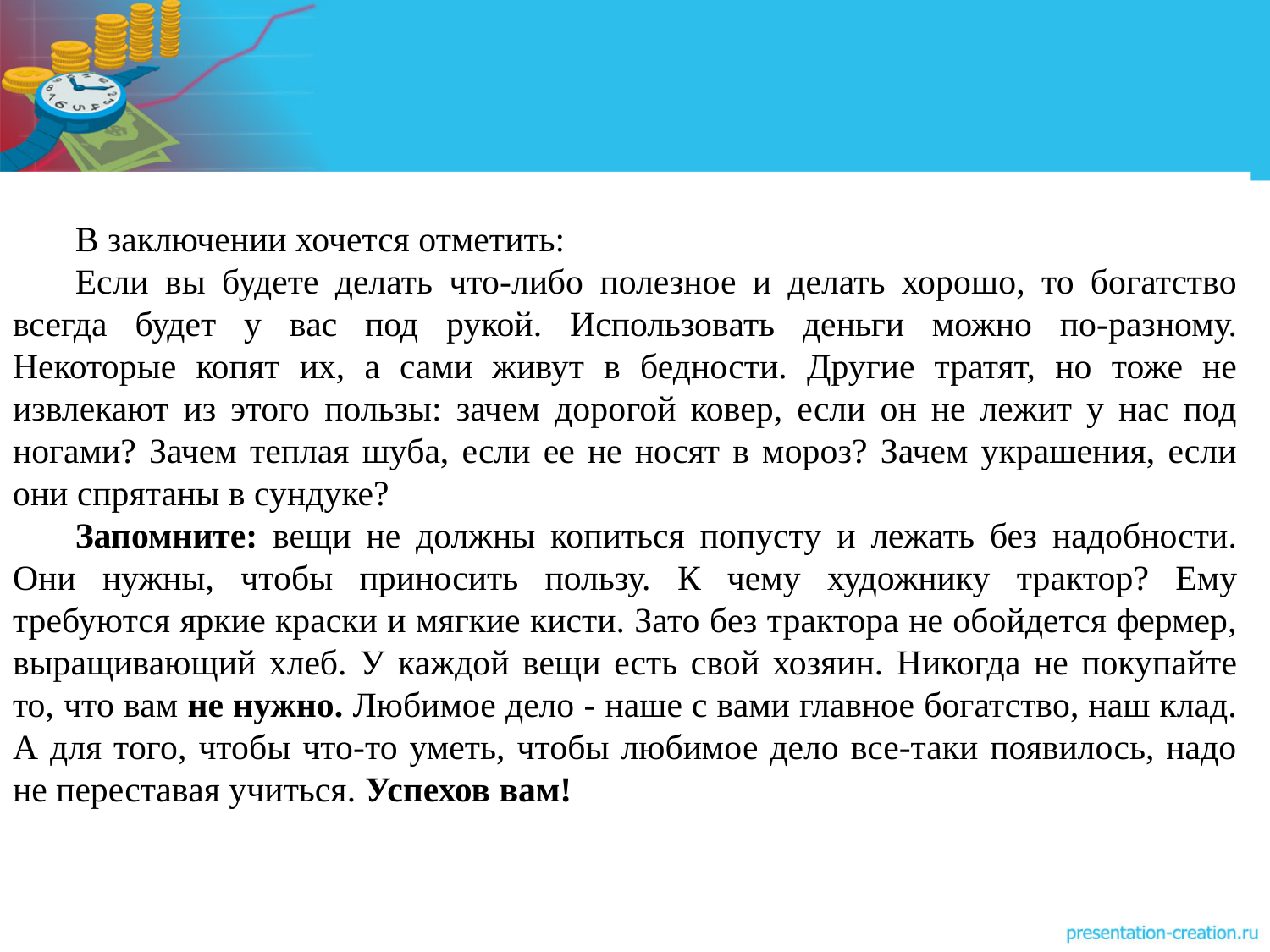

В заключении хочется отметить:
Если вы будете делать что-либо полезное и делать хорошо, то богатство всегда будет у вас под рукой. Использовать деньги можно по-разному. Некоторые копят их, а сами живут в бедности. Другие тратят, но тоже не извлекают из этого пользы: зачем дорогой ковер, если он не лежит у нас под ногами? Зачем теплая шуба, если ее не носят в мороз? Зачем украшения, если они спрятаны в сундуке?
Запомните: вещи не должны копиться попусту и лежать без надобности. Они нужны, чтобы приносить пользу. К чему художнику трактор? Ему требуются яркие краски и мягкие кисти. Зато без трактора не обойдется фермер, выращивающий хлеб. У каждой вещи есть свой хозяин. Никогда не покупайте то, что вам не нужно. Любимое дело - наше с вами главное богатство, наш клад. А для того, чтобы что-то уметь, чтобы любимое дело все-таки появилось, надо не переставая учиться. Успехов вам!